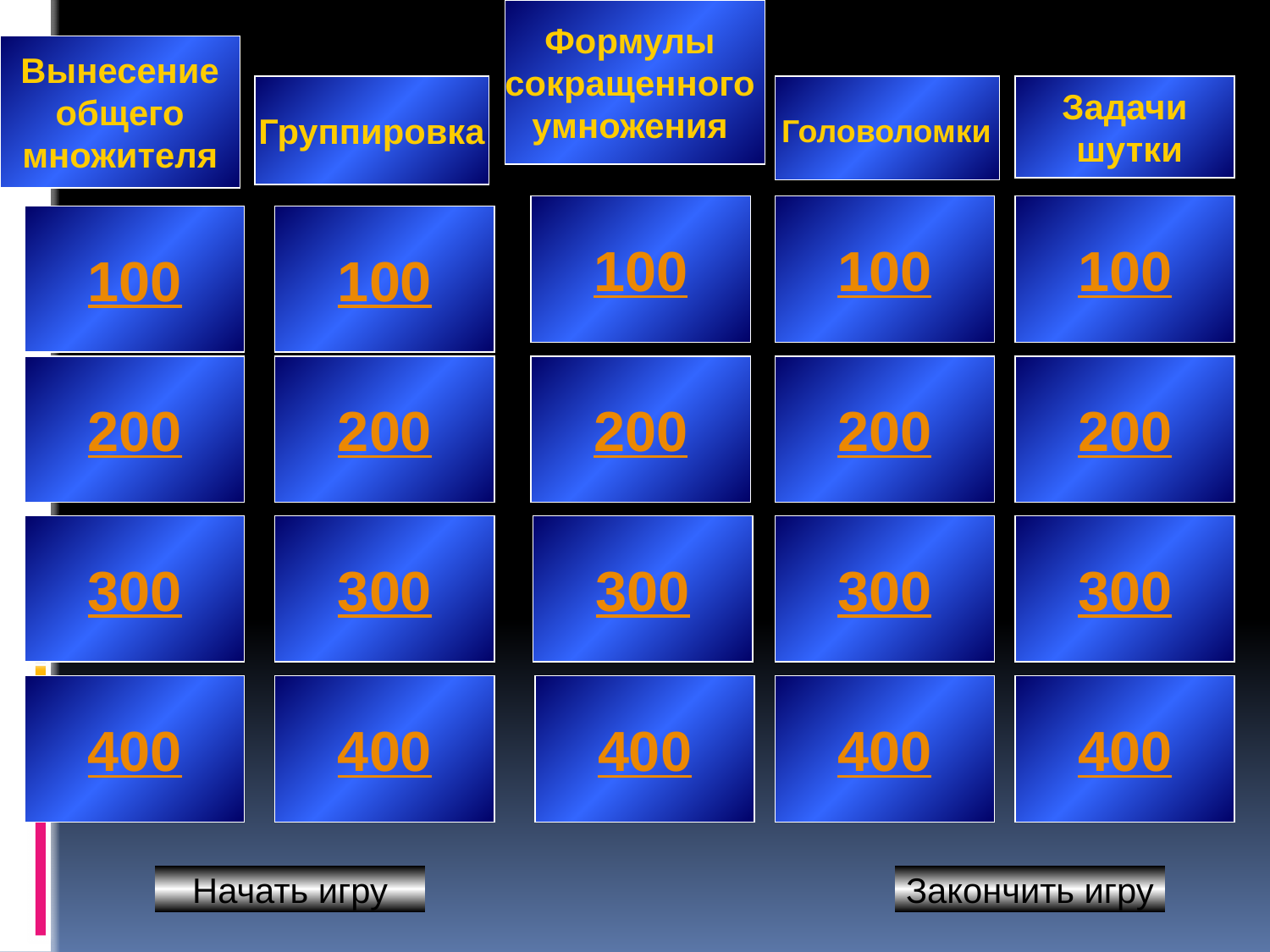

Формулы
сокращенного
умножения
Вынесение
 общего
множителя
Группировка
  Головоломки
Задачи
 шутки
100
100
100
100
100
200
200
200
200
200
300
300
300
300
300
400
400
400
400
400
Начать игру
Закончить игру